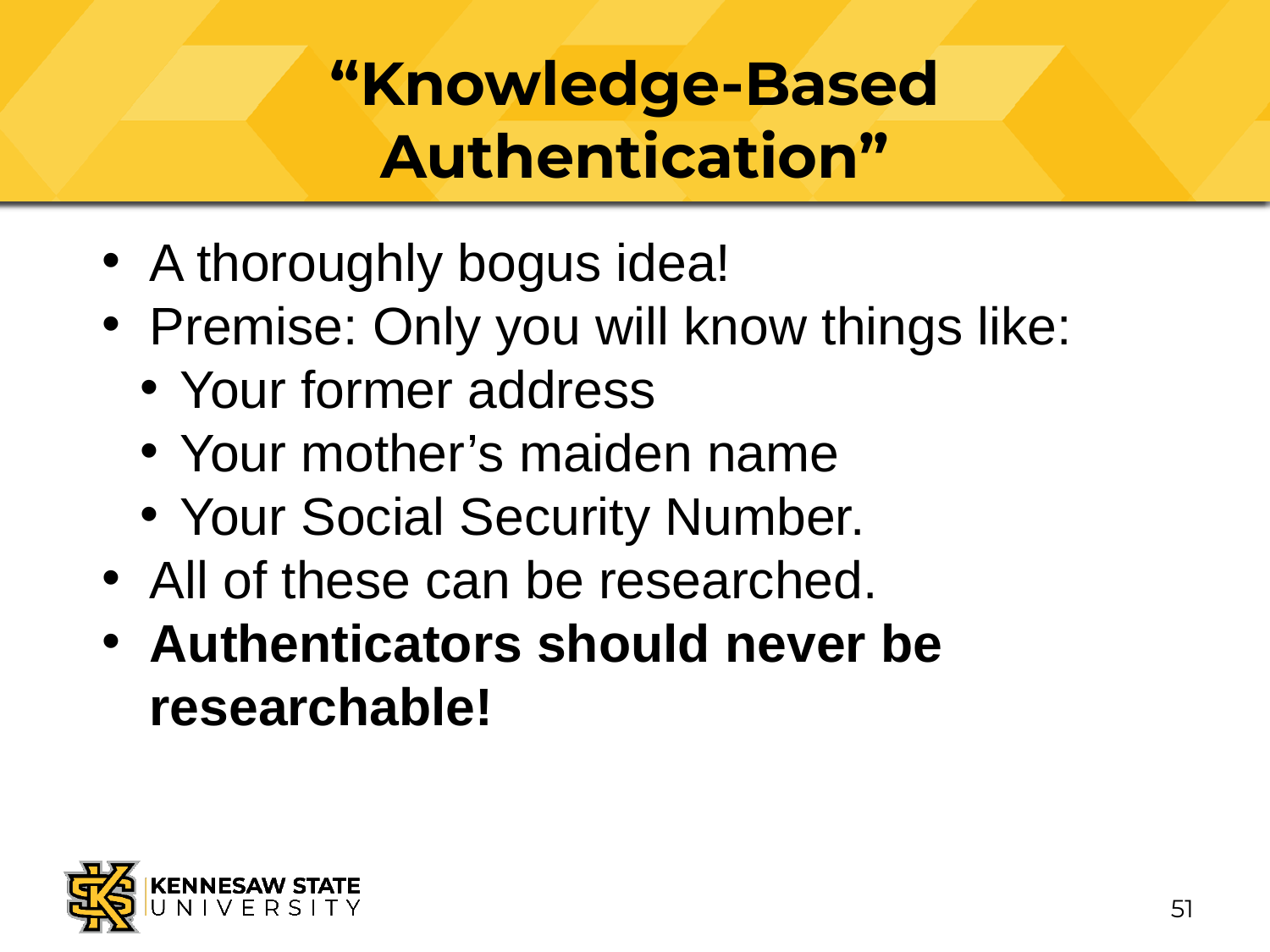

# “Knowledge-Based Authentication”
A thoroughly bogus idea!
Premise: Only you will know things like:
Your former address
Your mother’s maiden name
Your Social Security Number.
All of these can be researched.
Authenticators should never be researchable!
51